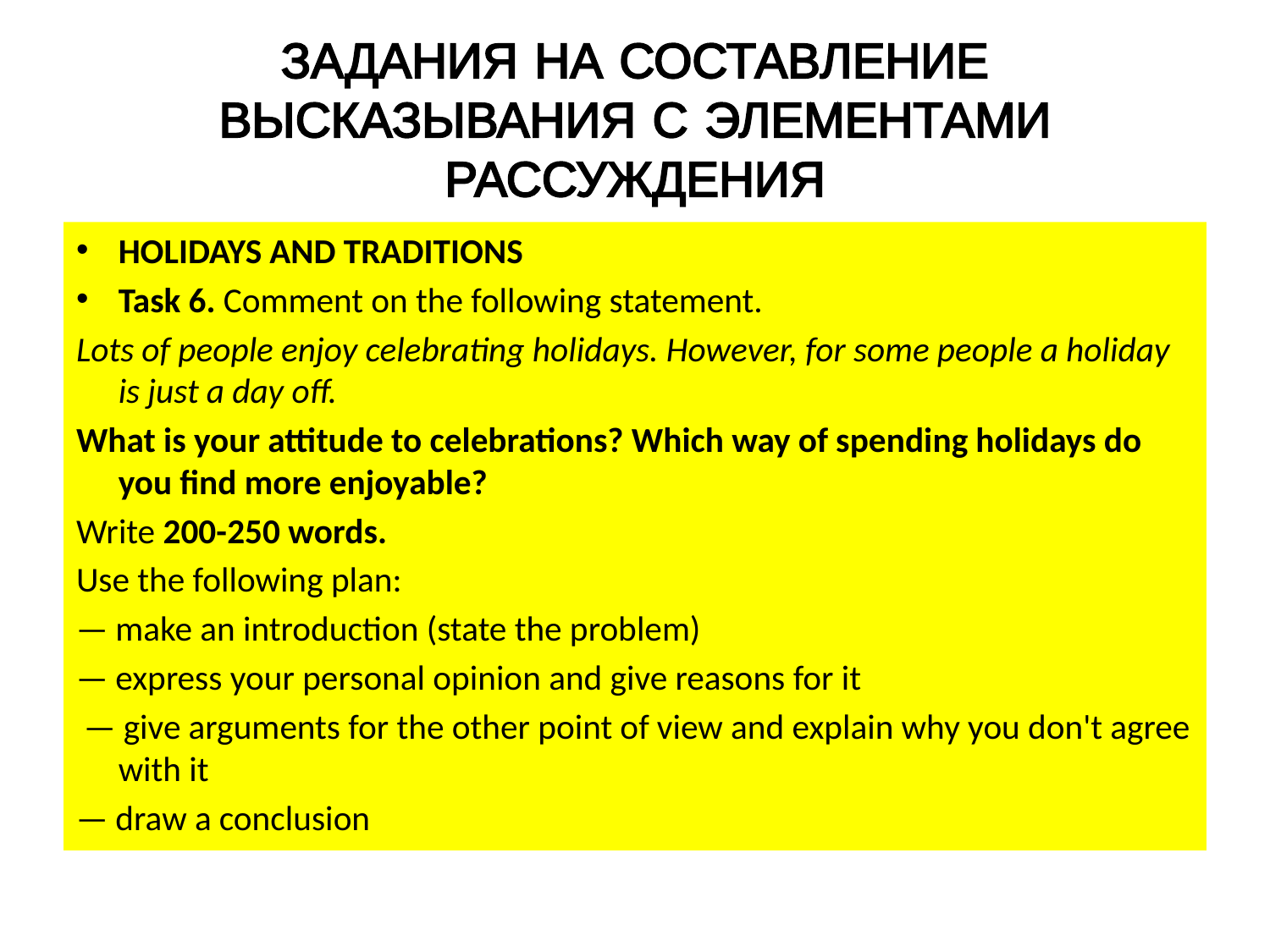

# ЗАДАНИЯ НА СОСТАВЛЕНИЕ ВЫСКАЗЫВАНИЯ С ЭЛЕМЕНТАМИ РАССУЖДЕНИЯ
HOLIDAYS AND TRADITIONS
Task 6. Comment on the following statement.
Lots of people enjoy celebrating holidays. However, for some people a holiday is just a day off.
What is your attitude to celebrations? Which way of spending holidays do you find more enjoyable?
Write 200-250 words.
Use the following plan:
— make an introduction (state the problem)
— express your personal opinion and give reasons for it
 — give arguments for the other point of view and explain why you don't agree with it
— draw a conclusion